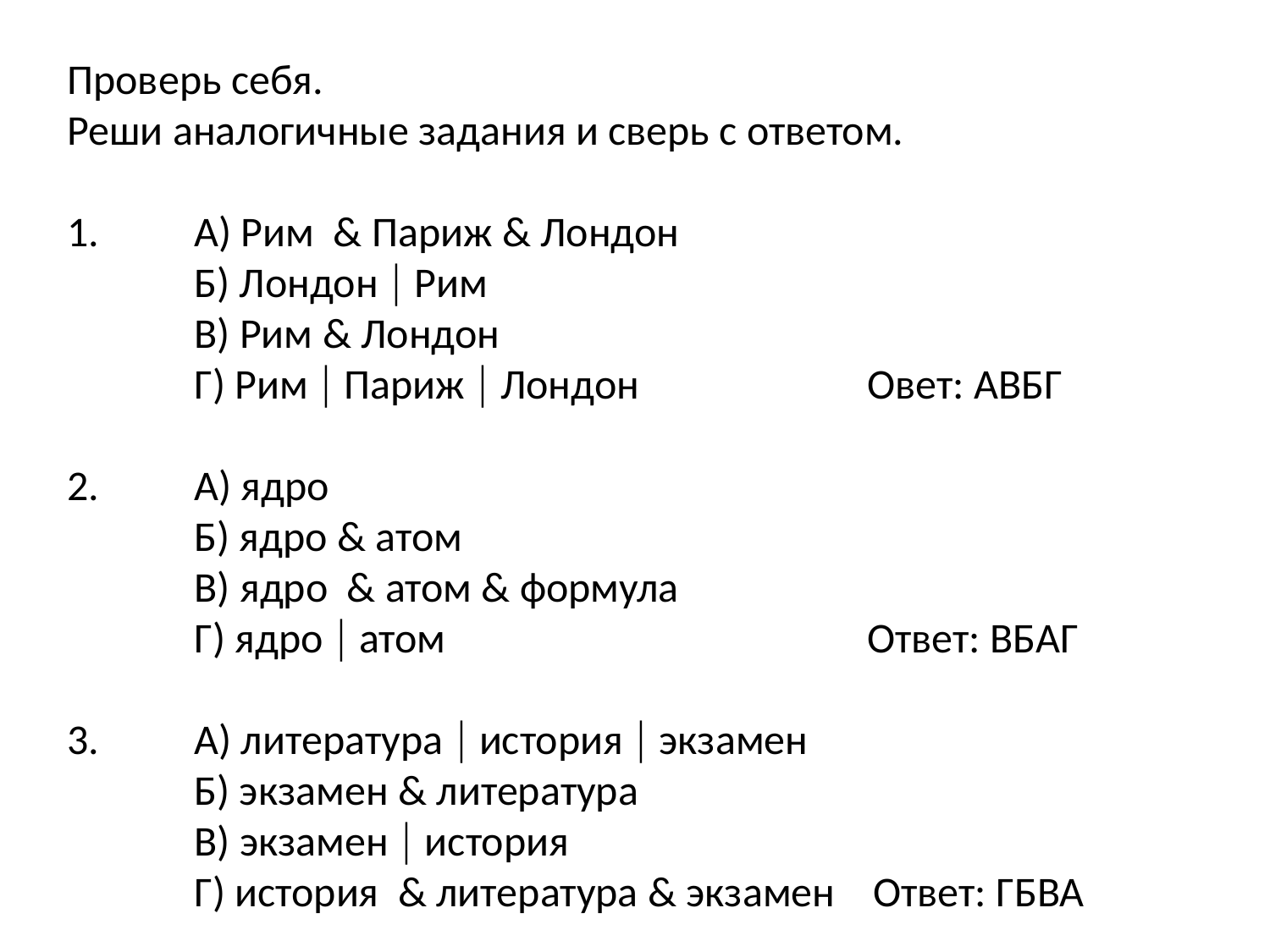

Проверь себя.
Реши аналогичные задания и сверь с ответом.

1. 	А) Рим  & Париж & Лондон
	Б) Лондон | Рим
	В) Рим & Лондон
	Г) Рим | Париж | Лондон		    Овет: АВБГ

2. 	А) ядро
	Б) ядро & атом
	В) ядро  & атом & формула
	Г) ядро | атом				    Ответ: ВБАГ

3. 	А) литература | история | экзамен
	Б) экзамен & литература
	В) экзамен | история
	Г) история  & литература & экзамен    Ответ: ГБВА